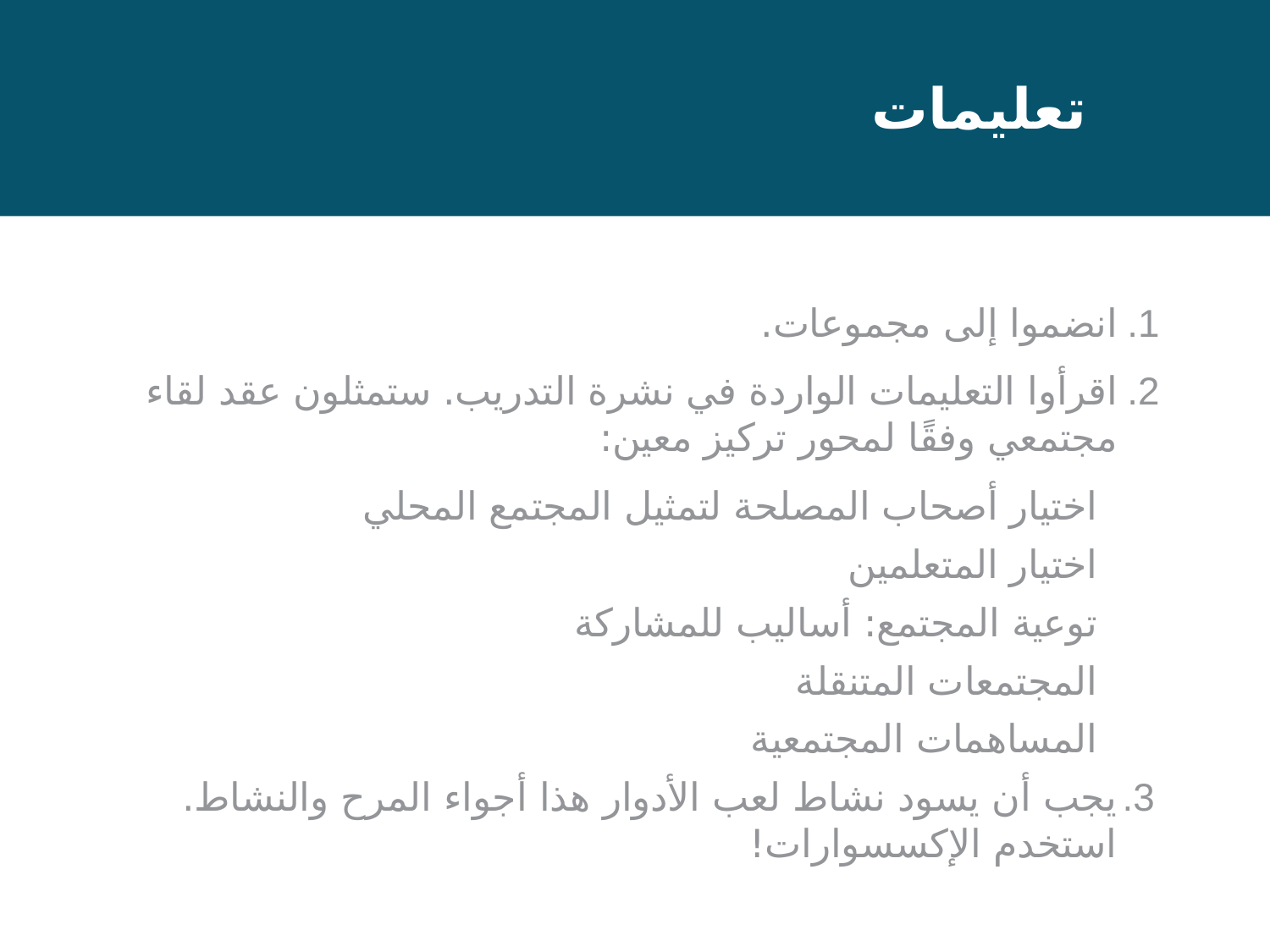

# تعليمات
انضموا إلى مجموعات.
اقرأوا التعليمات الواردة في نشرة التدريب. ستمثلون عقد لقاء مجتمعي وفقًا لمحور تركيز معين:
اختيار أصحاب المصلحة لتمثيل المجتمع المحلي
اختيار المتعلمين
توعية المجتمع: أساليب للمشاركة
المجتمعات المتنقلة
المساهمات المجتمعية
يجب أن يسود نشاط لعب الأدوار هذا أجواء المرح والنشاط.
استخدم الإكسسوارات!